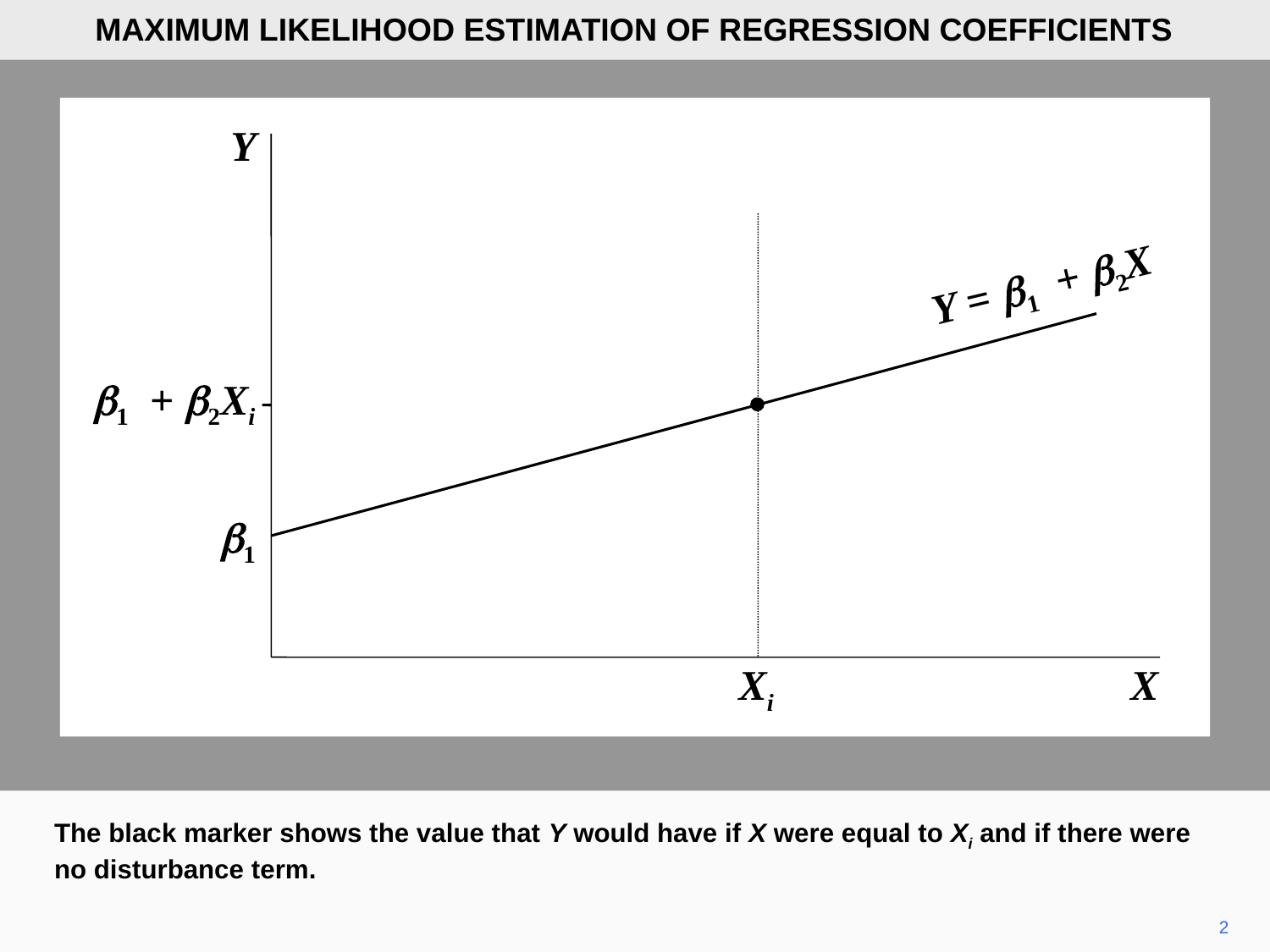

MAXIMUM LIKELIHOOD ESTIMATION OF REGRESSION COEFFICIENTS

Y

Y = β1 + β2X

β1 + β2Xi

β1
Xi
X

The black marker shows the value that Y would have if X were equal to Xi and if there were no disturbance term.
2